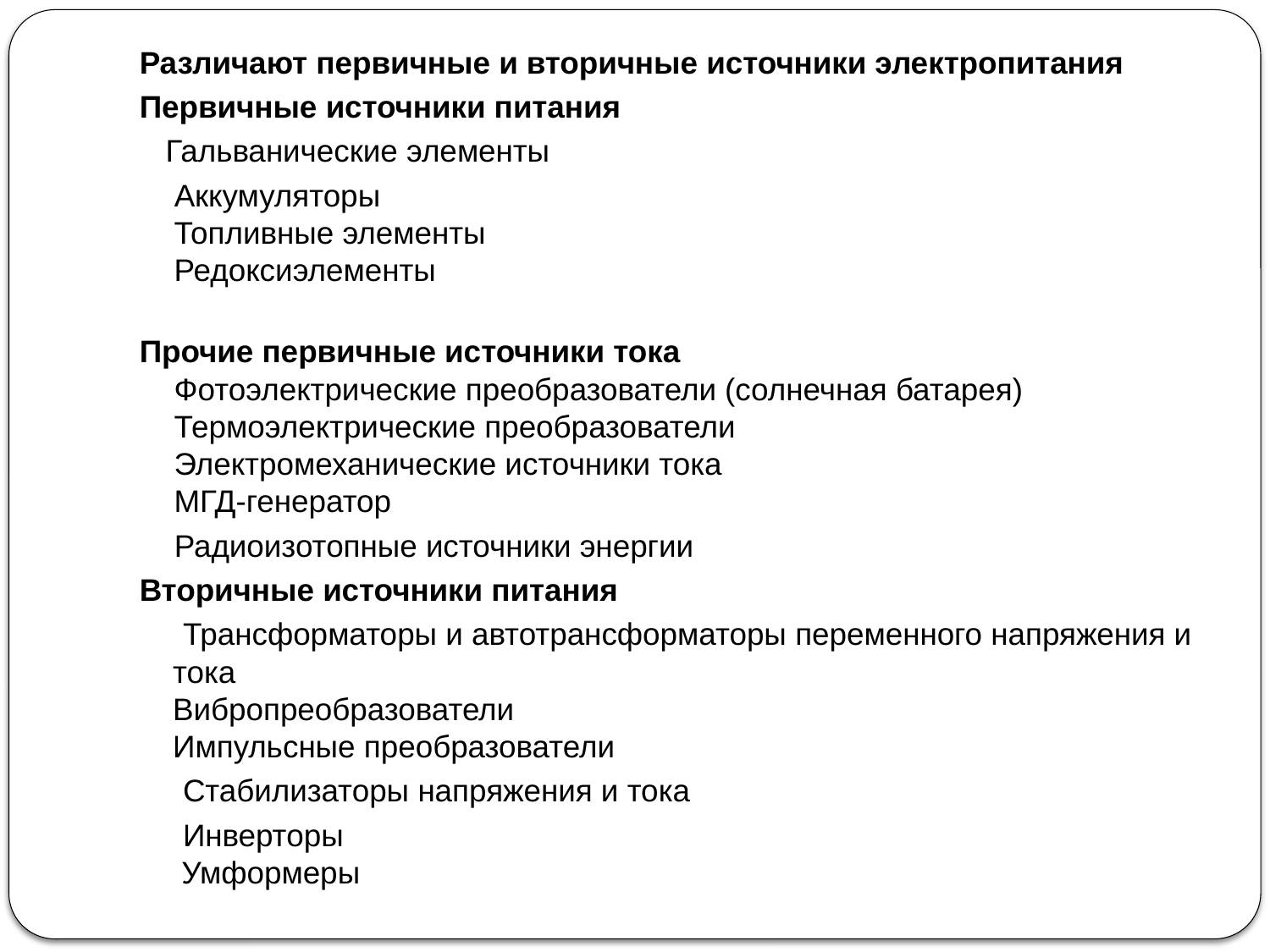

Различают первичные и вторичные источники электропитания
Первичные источники питания
   Гальванические элементы
    Аккумуляторы
    Топливные элементы
    Редоксиэлементы
Прочие первичные источники тока
    Фотоэлектрические преобразователи (солнечная батарея)
    Термоэлектрические преобразователи
    Электромеханические источники тока
    МГД-генератор
    Радиоизотопные источники энергии
Вторичные источники питания
     Трансформаторы и автотрансформаторы переменного напряжения и тока
Вибропреобразователи
Импульсные преобразователи
     Стабилизаторы напряжения и тока
     Инверторы
 Умформеры